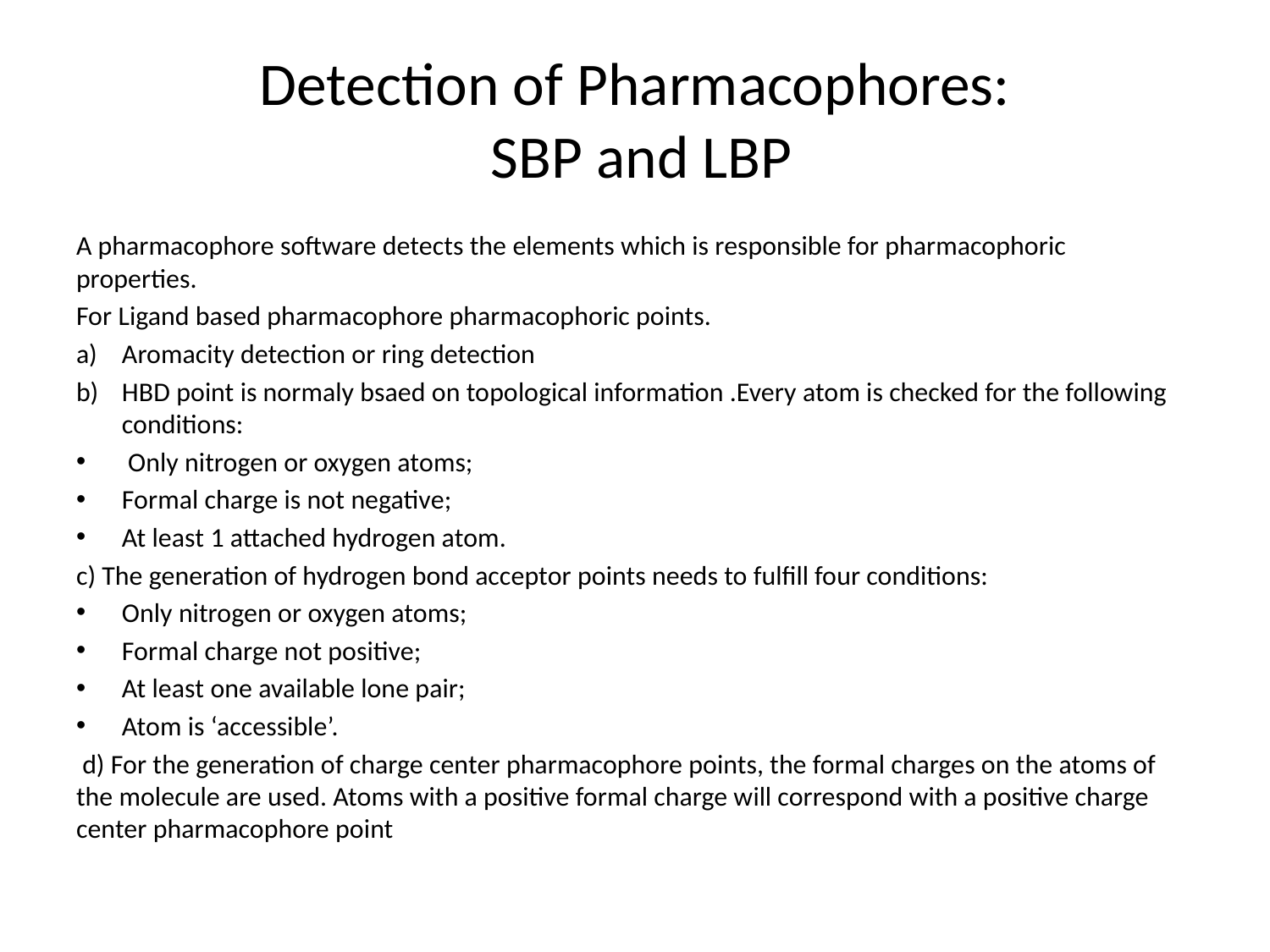

# Detection of Pharmacophores: SBP and LBP
A pharmacophore software detects the elements which is responsible for pharmacophoric properties.
For Ligand based pharmacophore pharmacophoric points.
Aromacity detection or ring detection
HBD point is normaly bsaed on topological information .Every atom is checked for the following conditions:
 Only nitrogen or oxygen atoms;
Formal charge is not negative;
At least 1 attached hydrogen atom.
c) The generation of hydrogen bond acceptor points needs to fulfill four conditions:
Only nitrogen or oxygen atoms;
Formal charge not positive;
At least one available lone pair;
Atom is ‘accessible’.
 d) For the generation of charge center pharmacophore points, the formal charges on the atoms of the molecule are used. Atoms with a positive formal charge will correspond with a positive charge center pharmacophore point